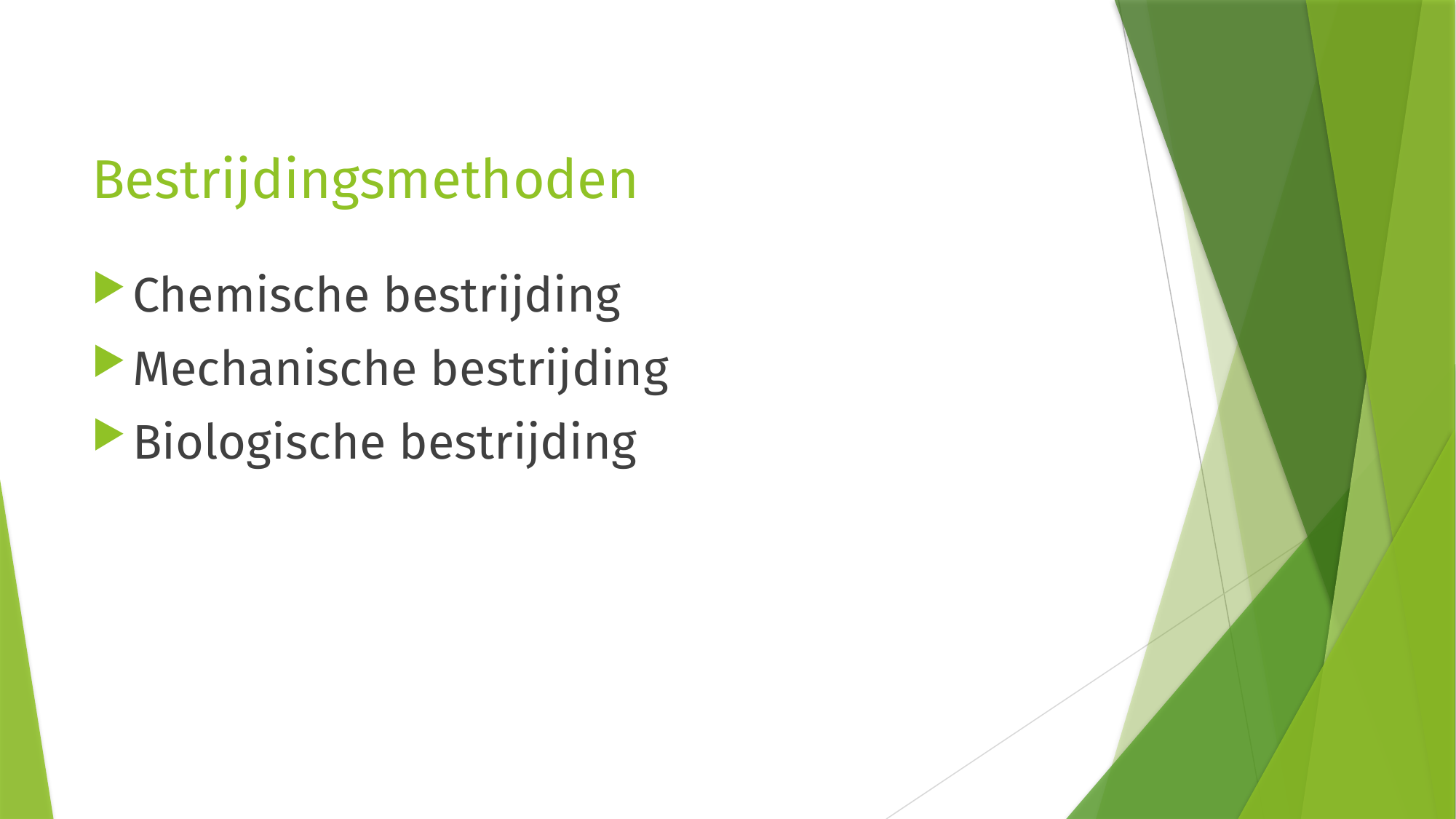

# Bestrijdingsmethoden
Chemische bestrijding
Mechanische bestrijding
Biologische bestrijding